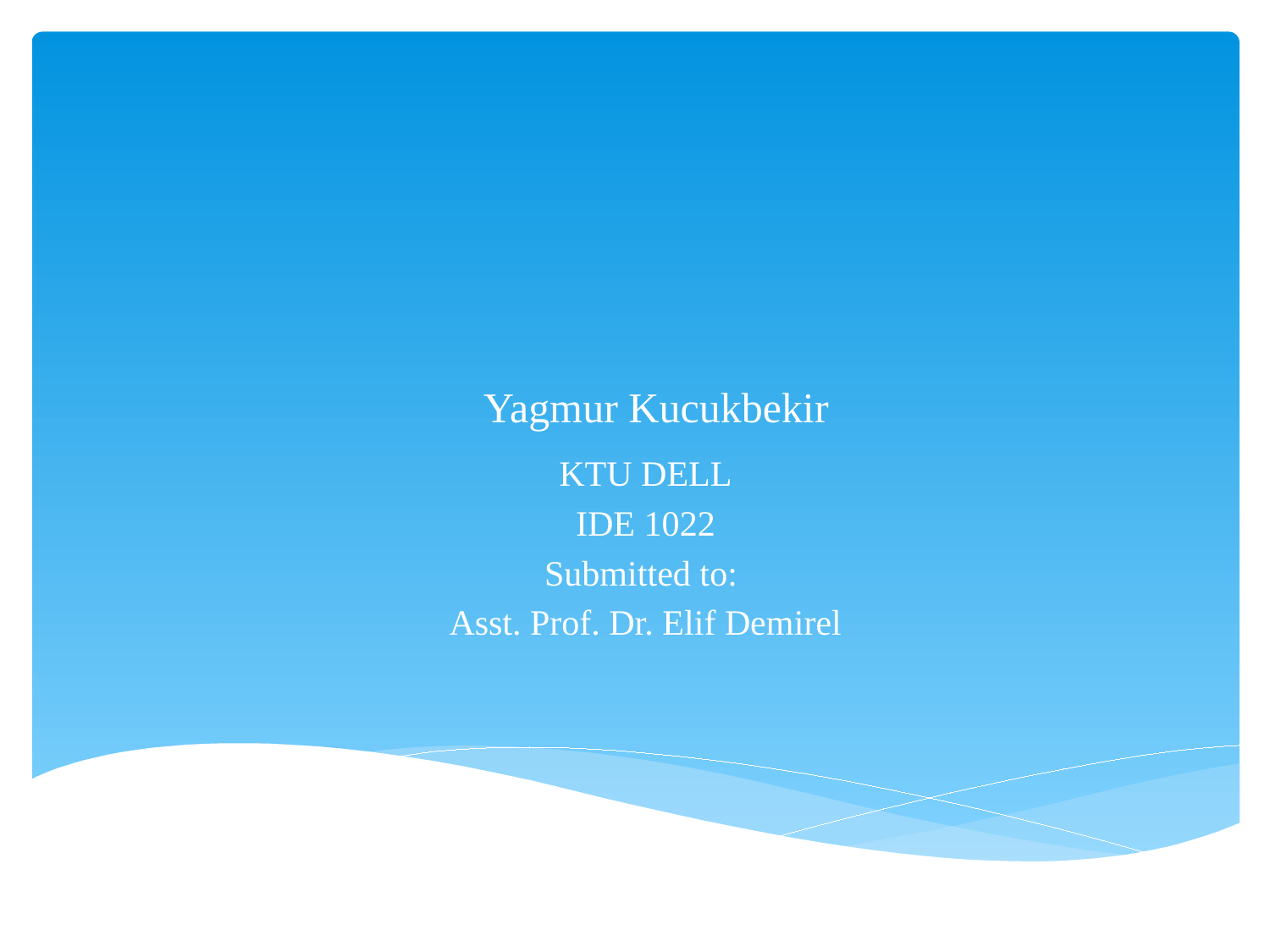

# Yagmur Kucukbekir
KTU DELL
IDE 1022
Submitted to:
Asst. Prof. Dr. Elif Demirel